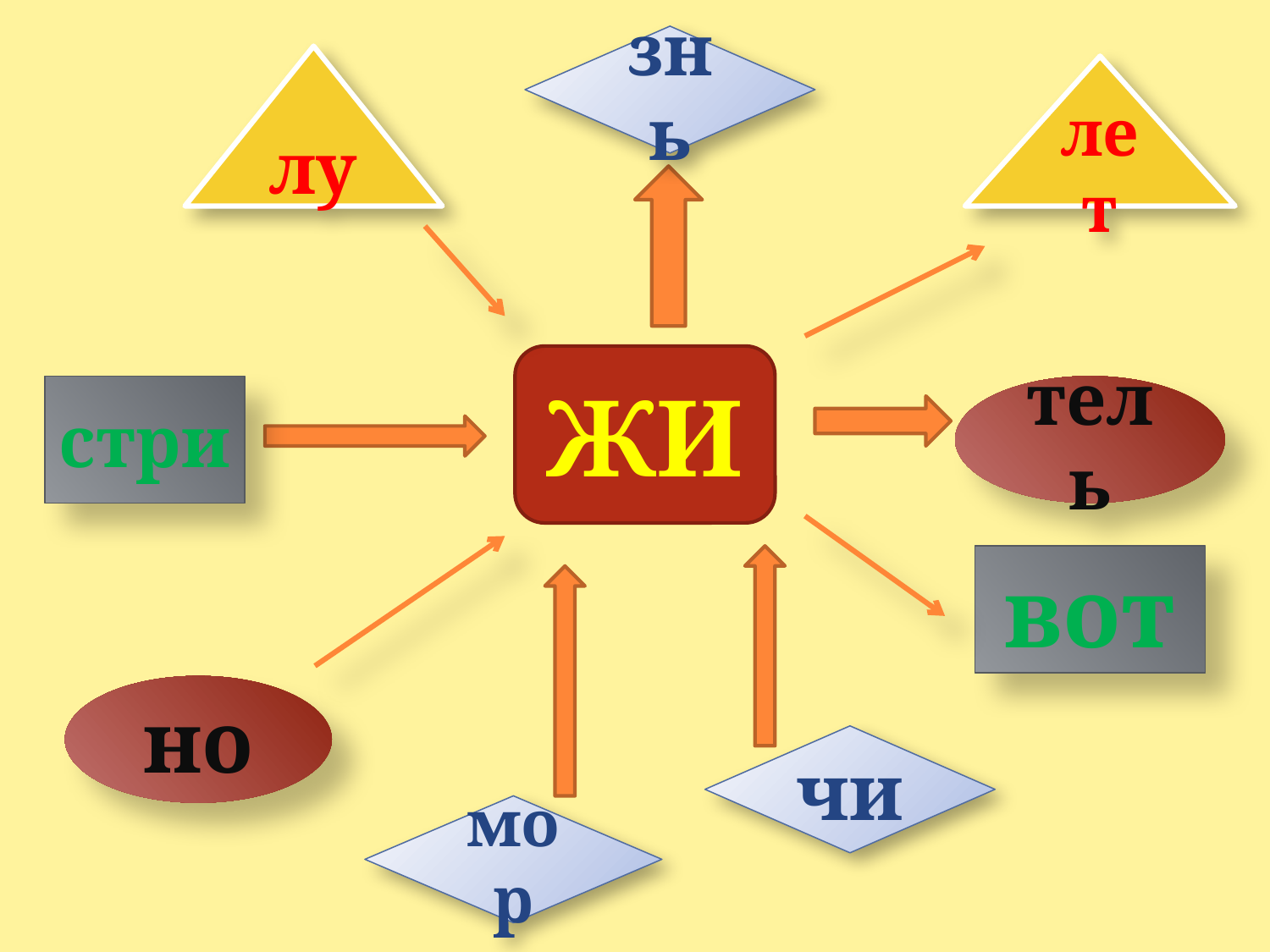

знь
лу
лет

ЖИ
стри
тель

вот

но
чи
мор